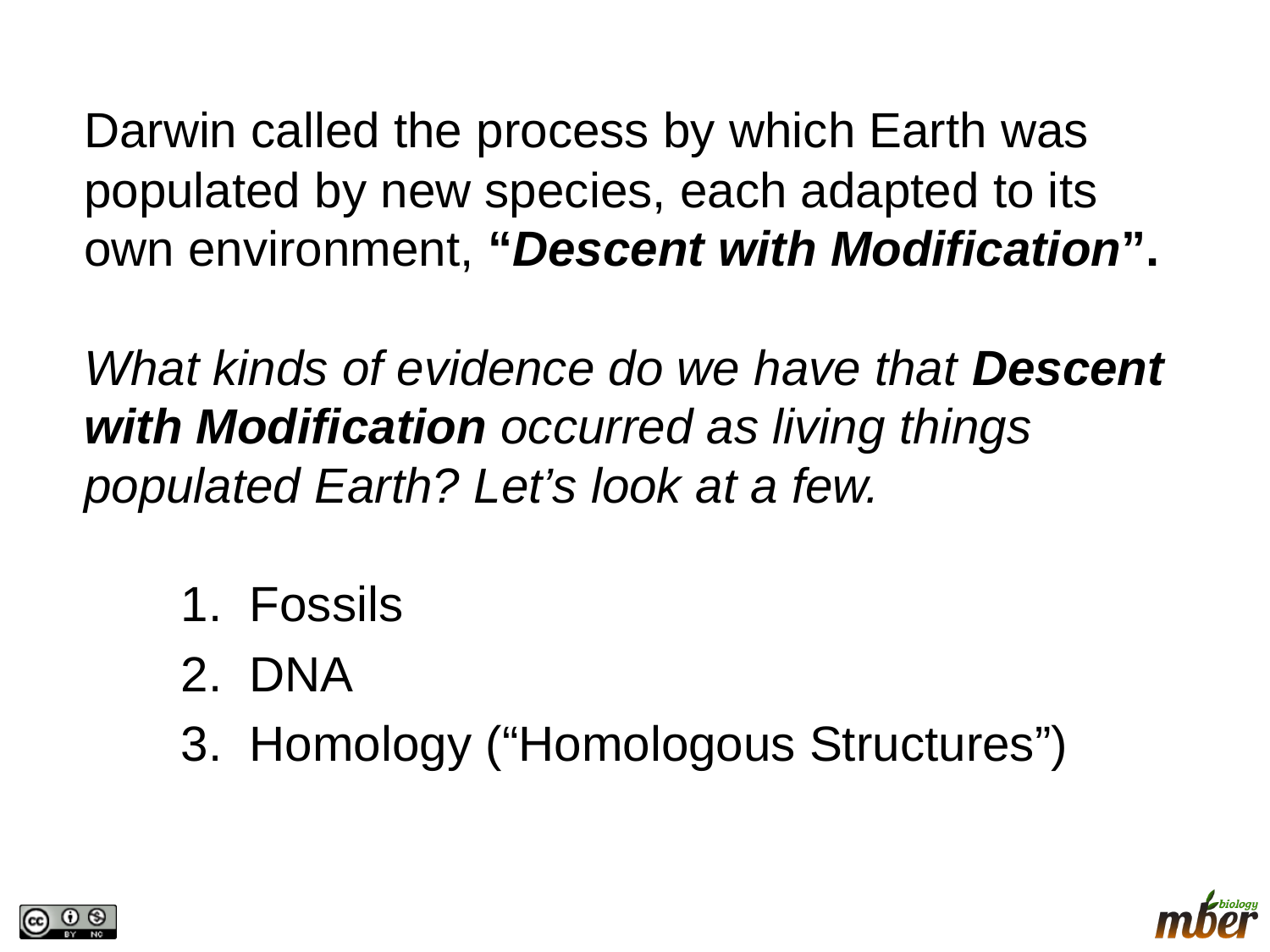

Darwin called the process by which Earth was populated by new species, each adapted to its own environment, “Descent with Modification”.

What kinds of evidence do we have that Descent with Modification occurred as living things populated Earth? Let’s look at a few.

  Fossils
  DNA
  Homology (“Homologous Structures”)